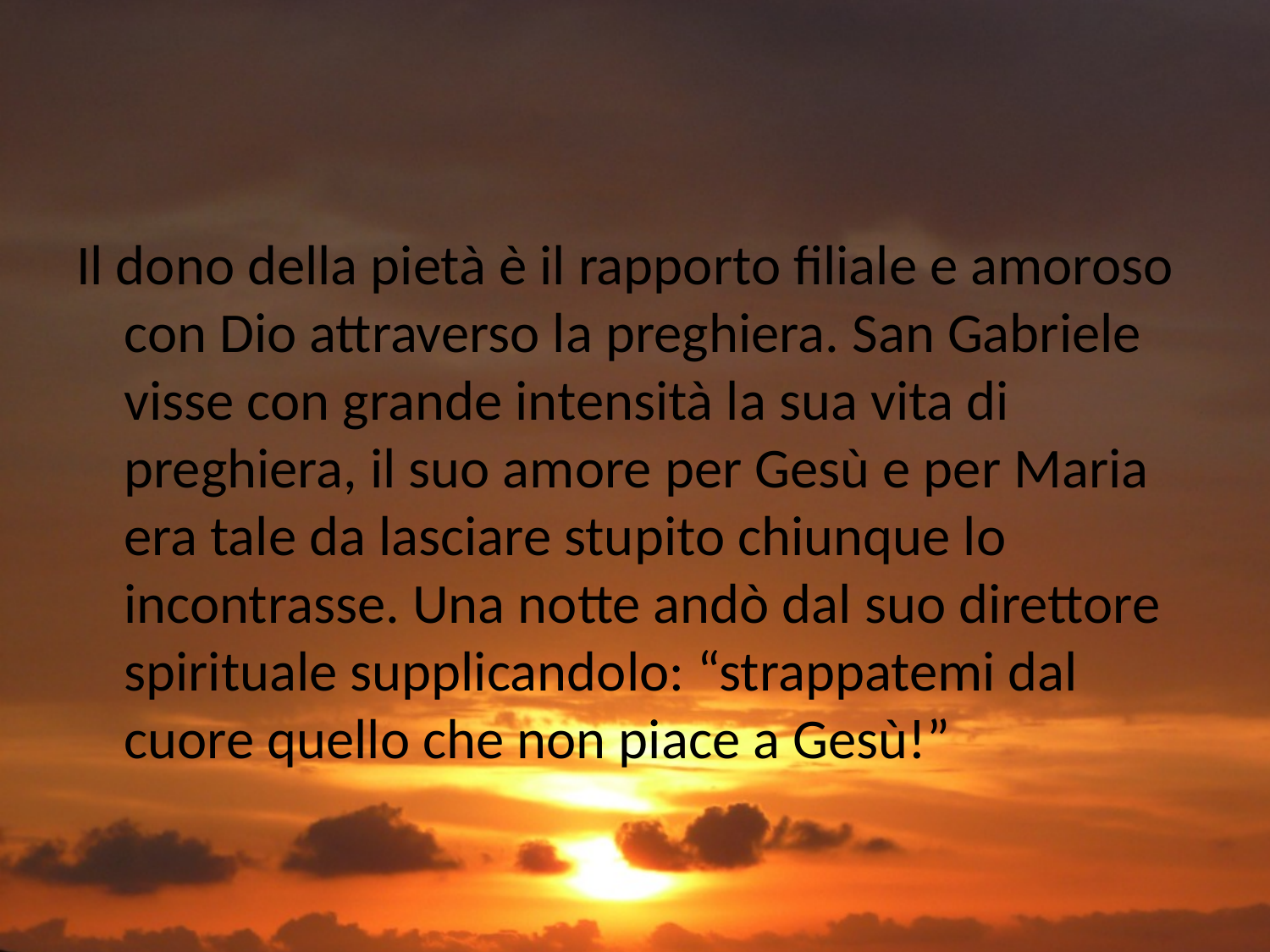

#
Il dono della pietà è il rapporto filiale e amoroso con Dio attraverso la preghiera. San Gabriele visse con grande intensità la sua vita di preghiera, il suo amore per Gesù e per Maria era tale da lasciare stupito chiunque lo incontrasse. Una notte andò dal suo direttore spirituale supplicandolo: “strappatemi dal cuore quello che non piace a Gesù!”